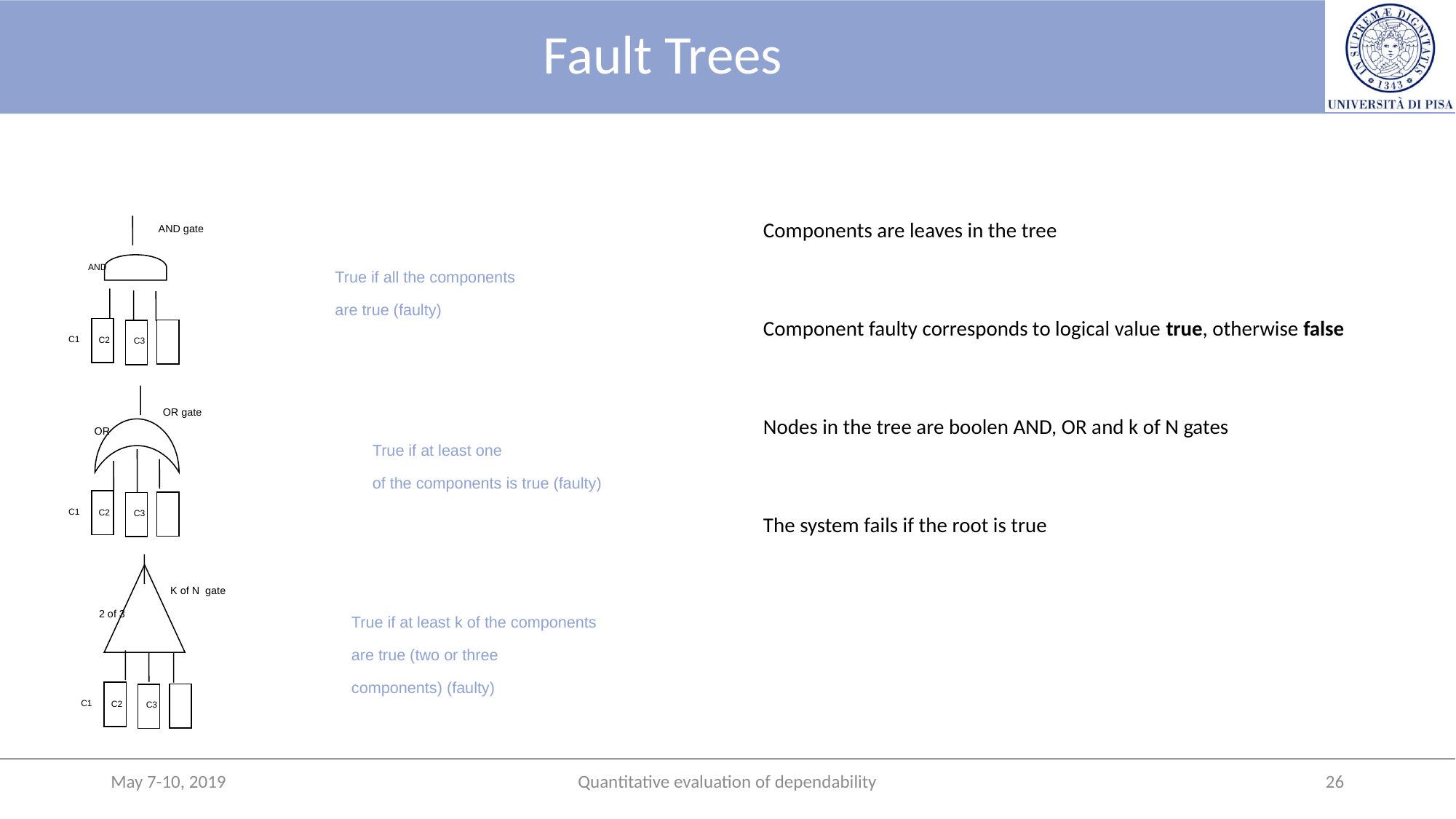

# Fault Trees
Components are leaves in the tree

Component faulty corresponds to logical value true, otherwise false

Nodes in the tree are boolen AND, OR and k of N gates

The system fails if the root is true
AND gate

  AND
True if all the components
are true (faulty)

C1

C3

C2

OR

OR gate
True if at least one
of the components is true (faulty)

C1

C3

C2

2 of 3

K of N  gate
True if at least k of the components
are true (two or three
components) (faulty)

C1

C3

C2
May 7-10, 2019
Quantitative evaluation of dependability
26